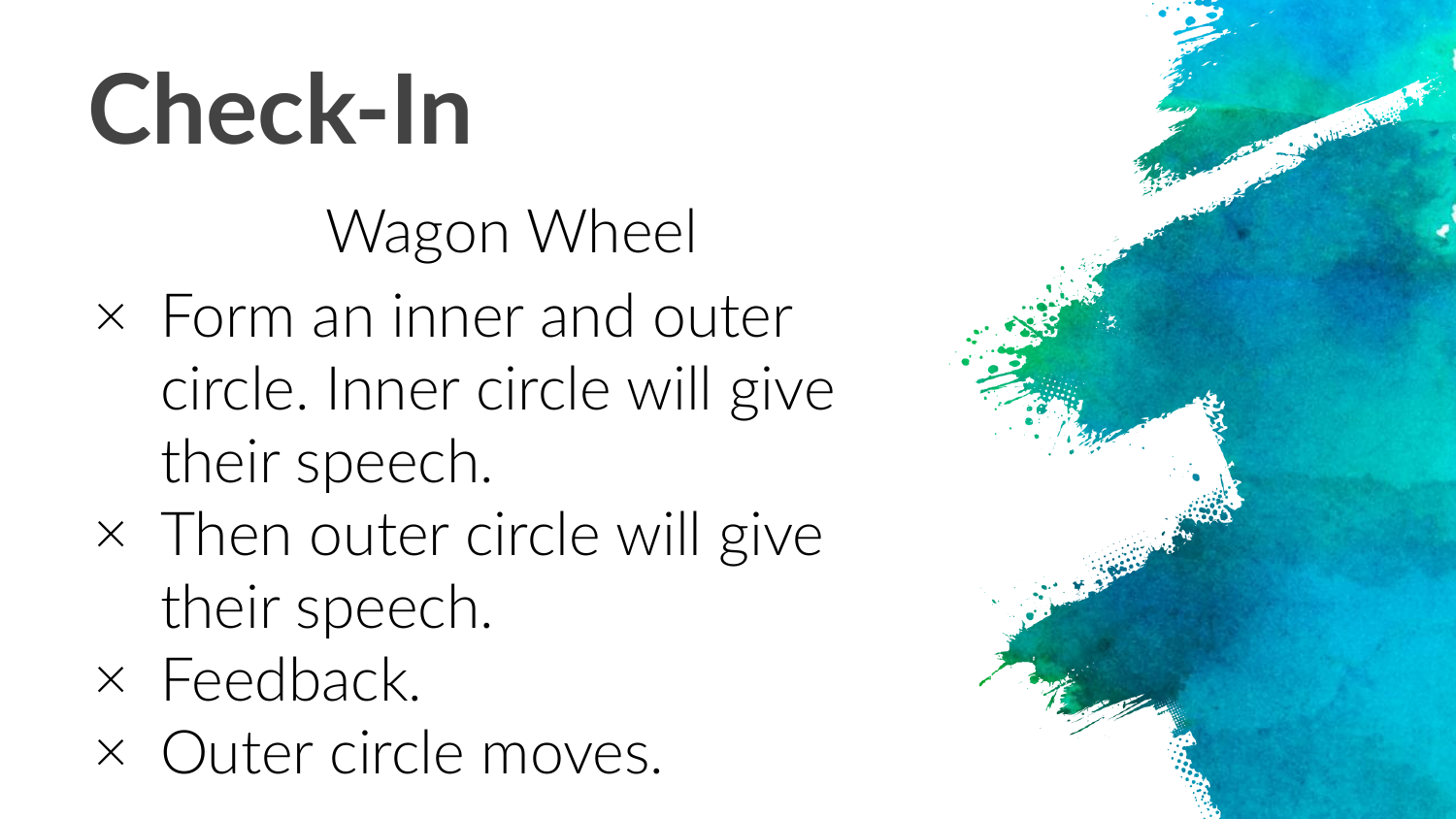

# Check-In
Wagon Wheel
Form an inner and outer circle. Inner circle will give their speech.
Then outer circle will give their speech.
Feedback.
Outer circle moves.